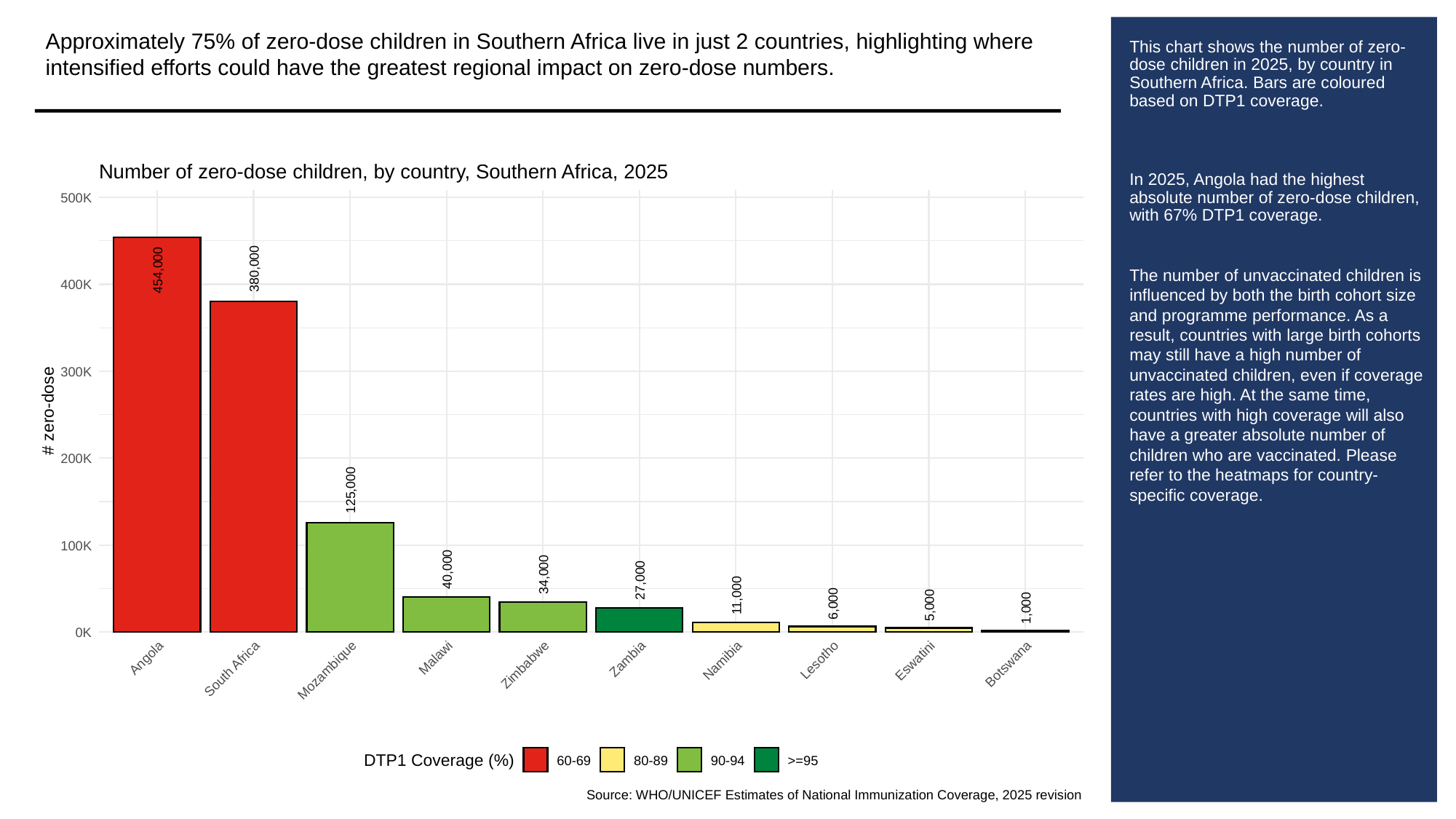

Approximately 75% of zero-dose children in Southern Africa live in just 2 countries, highlighting where intensified efforts could have the greatest regional impact on zero-dose numbers.
# This chart shows the number of zero-dose children in 2025, by country in Southern Africa. Bars are coloured based on DTP1 coverage.

In 2025, Angola had the highest absolute number of zero-dose children, with 67% DTP1 coverage.

The number of unvaccinated children is influenced by both the birth cohort size and programme performance. As a result, countries with large birth cohorts may still have a high number of unvaccinated children, even if coverage rates are high. At the same time, countries with high coverage will also have a greater absolute number of children who are vaccinated. Please refer to the heatmaps for country-specific coverage.

Number of zero-dose children, by country, Southern Africa, 2025

500K

380,000
454,000
400K

300K

# zero-dose

200K

125,000

100K

40,000
34,000
27,000

11,000

6,000
5,000

1,000

0K

Malawi
Angola
Zambia
Lesotho
Namibia
Eswatini
Botswana
Zimbabwe
South Africa
Mozambique

DTP1 Coverage (%)
60-69
80-89
90-94
>=95
Source: WHO/UNICEF Estimates of National Immunization Coverage, 2025 revision